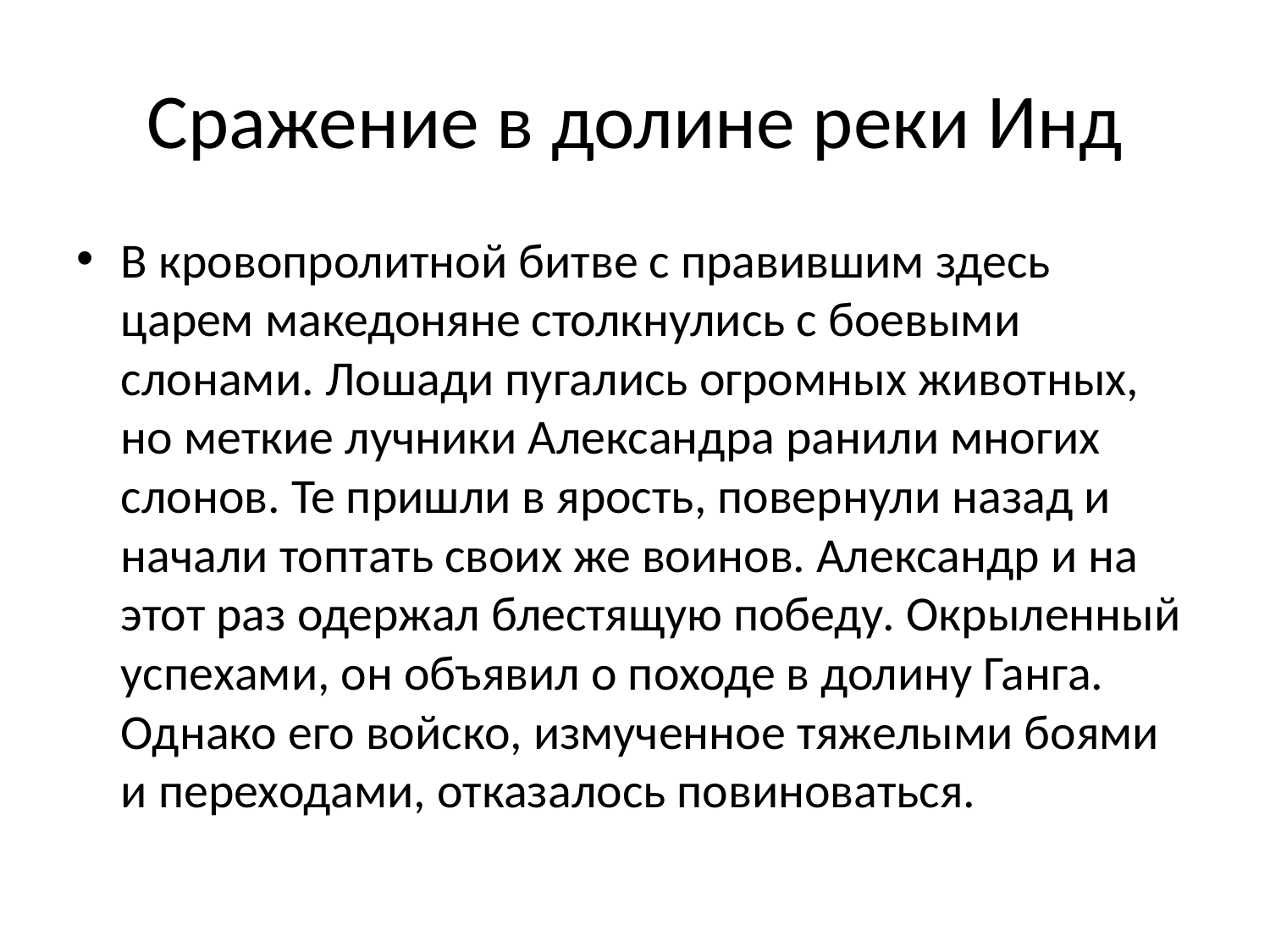

# Сражение в долине реки Инд
В кровопролитной битве с правившим здесь царем македоняне столкнулись с боевыми слонами. Лошади пугались огромных животных, но меткие лучники Александра ранили многих слонов. Те пришли в ярость, повернули назад и начали топтать своих же воинов. Александр и на этот раз одержал блестящую победу. Окрыленный успехами, он объявил о походе в долину Ганга. Однако его войско, измученное тяжелыми боями и переходами, отказалось повиноваться.